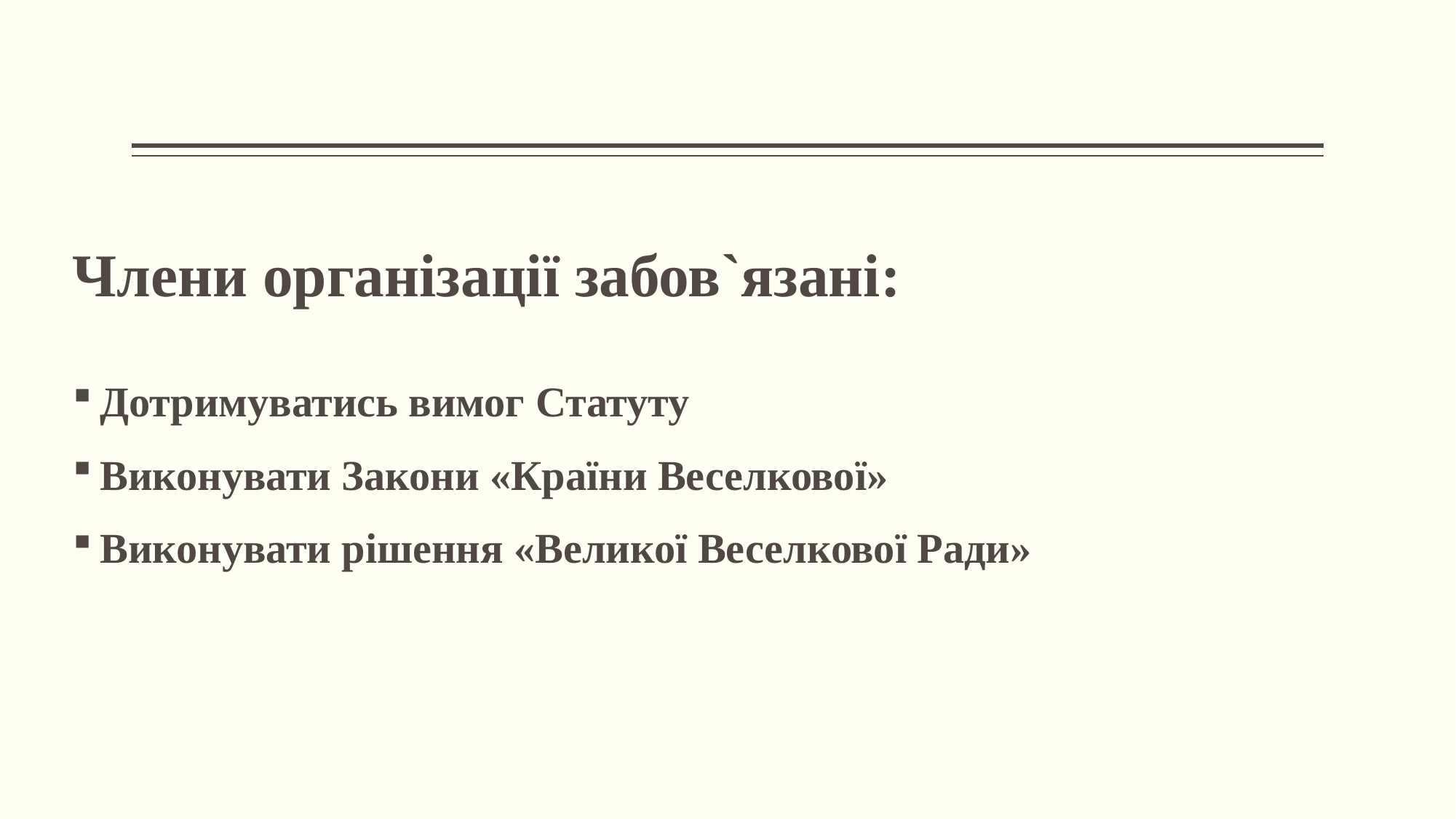

# Члени організації забов`язані:
Дотримуватись вимог Статуту
Виконувати Закони «Країни Веселкової»
Виконувати рішення «Великої Веселкової Ради»